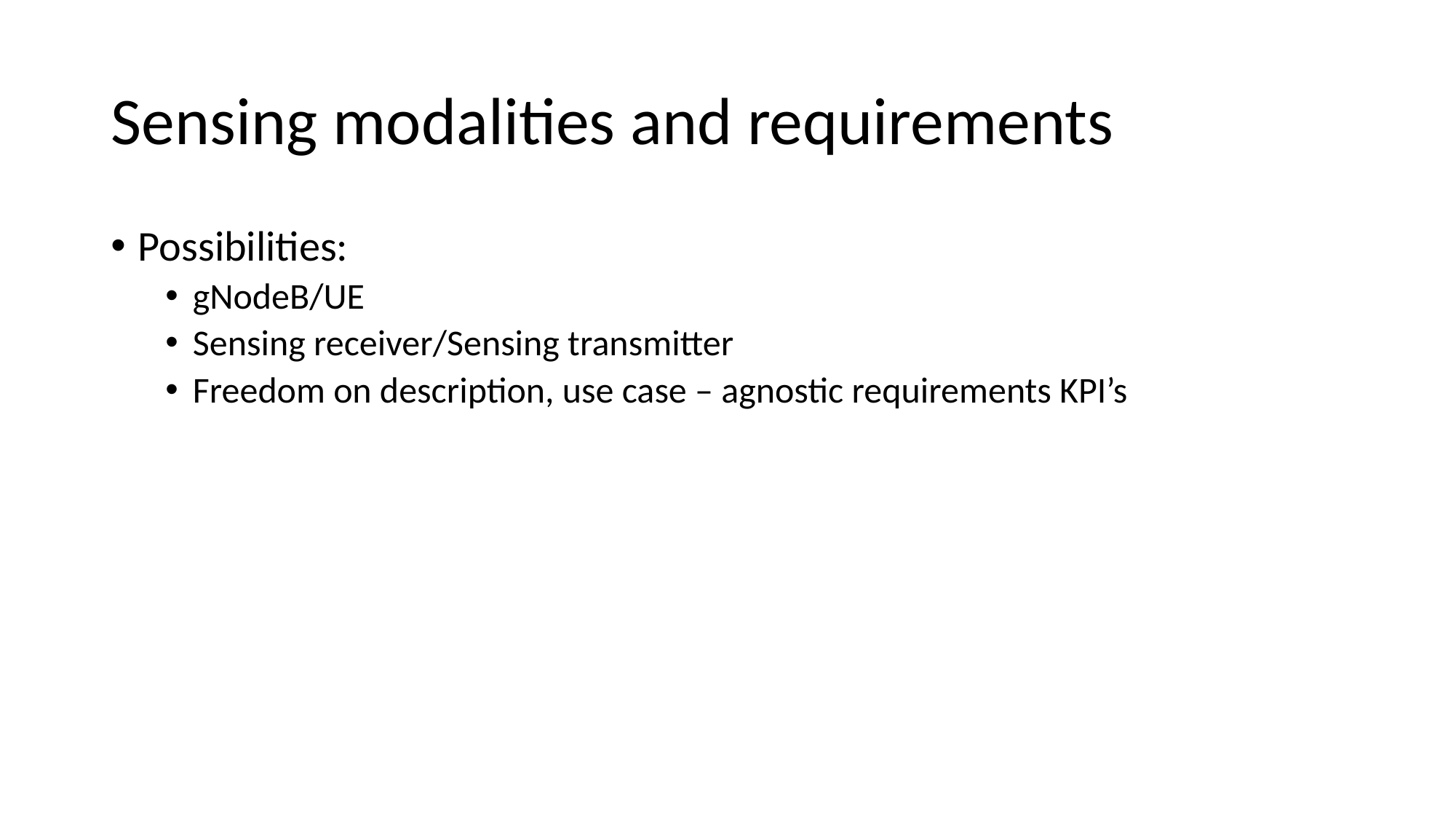

# Sensing modalities and requirements
Possibilities:
gNodeB/UE
Sensing receiver/Sensing transmitter
Freedom on description, use case – agnostic requirements KPI’s